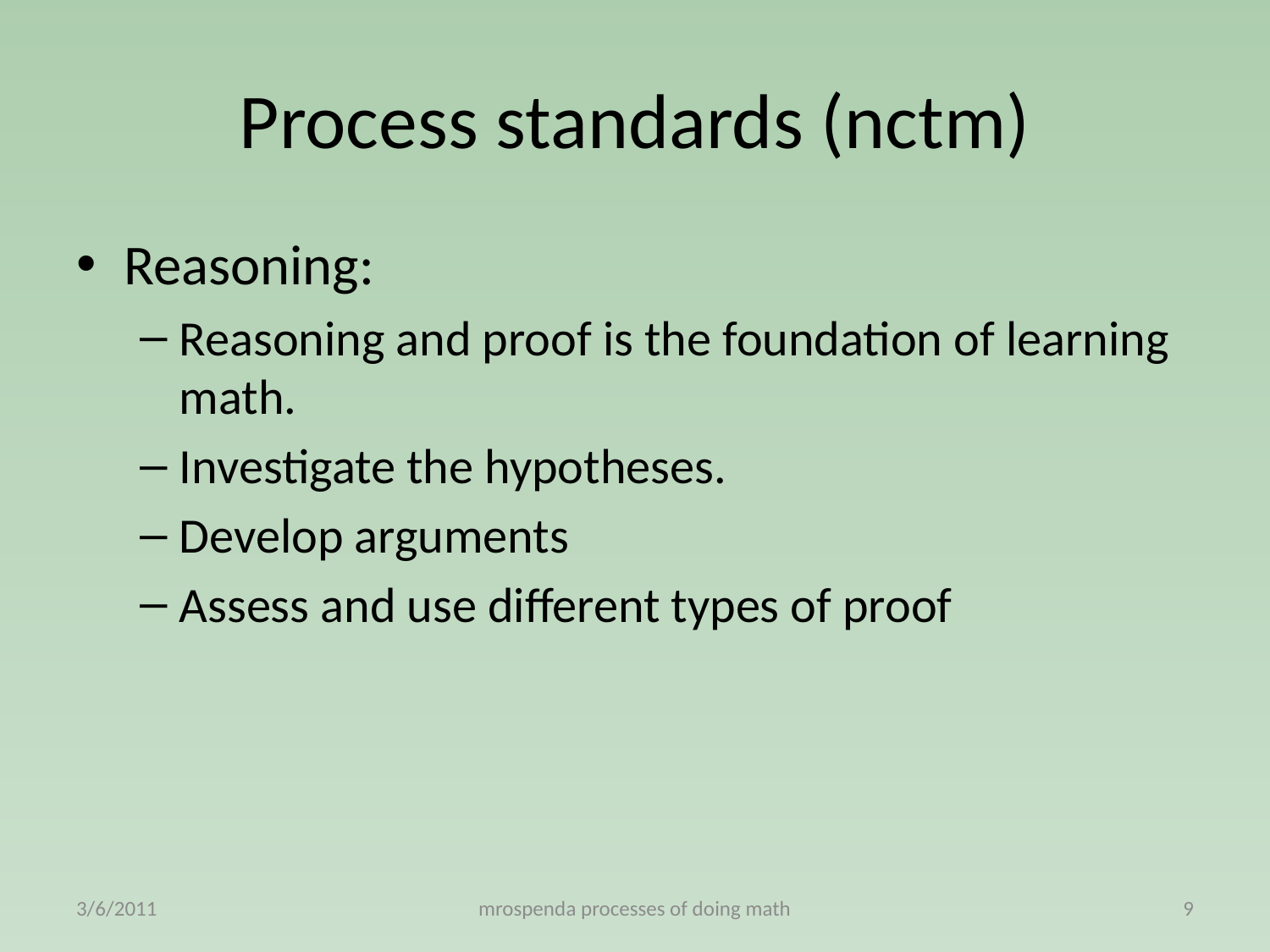

# Process standards (nctm)
Reasoning:
Reasoning and proof is the foundation of learning math.
Investigate the hypotheses.
Develop arguments
Assess and use different types of proof
3/6/2011
mrospenda processes of doing math
9